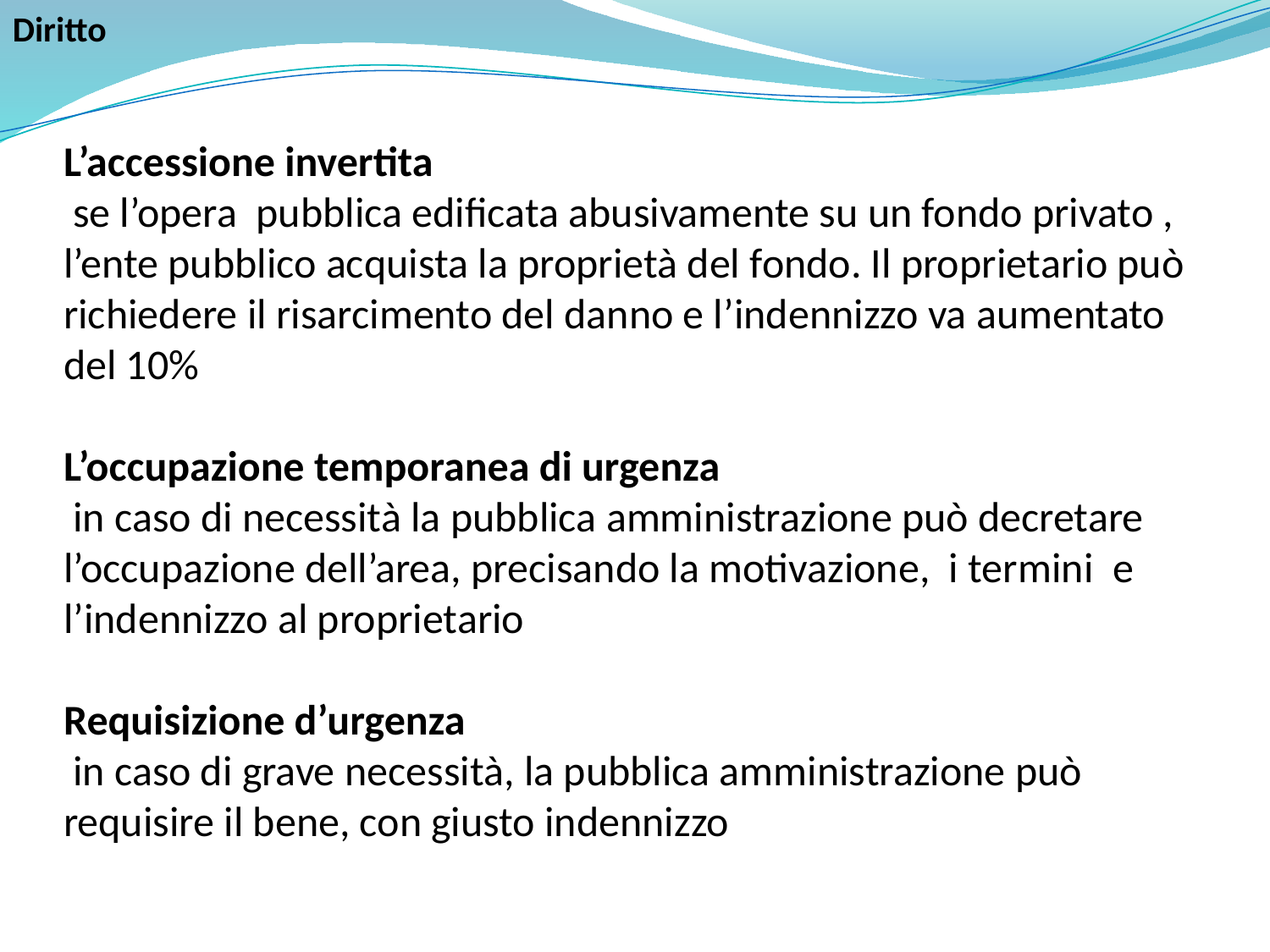

Diritto
# L’accessione invertita se l’opera  pubblica edificata abusivamente su un fondo privato , l’ente pubblico acquista la proprietà del fondo. Il proprietario può richiedere il risarcimento del danno e l’indennizzo va aumentato del 10% L’occupazione temporanea di urgenza in caso di necessità la pubblica amministrazione può decretare l’occupazione dell’area, precisando la motivazione,  i termini  e l’indennizzo al proprietario Requisizione d’urgenza in caso di grave necessità, la pubblica amministrazione può requisire il bene, con giusto indennizzo